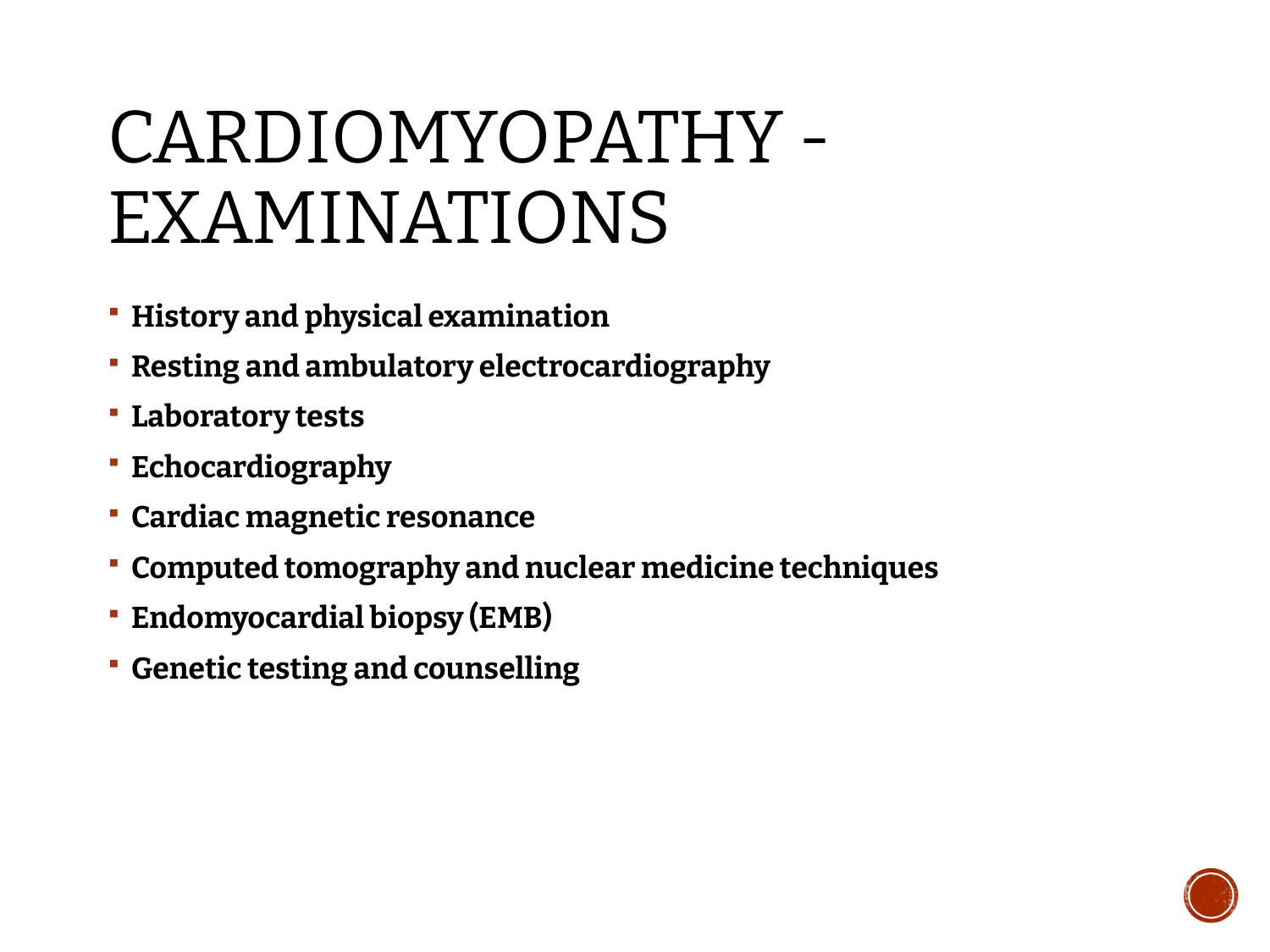

# CARDIOMYOPATHY - EXAMINATIONS
History and physical examination
Resting and ambulatory electrocardiography
Laboratory tests
Echocardiography
Cardiac magnetic resonance
Computed tomography and nuclear medicine techniques
Endomyocardial biopsy (EMB)
Genetic testing and counselling